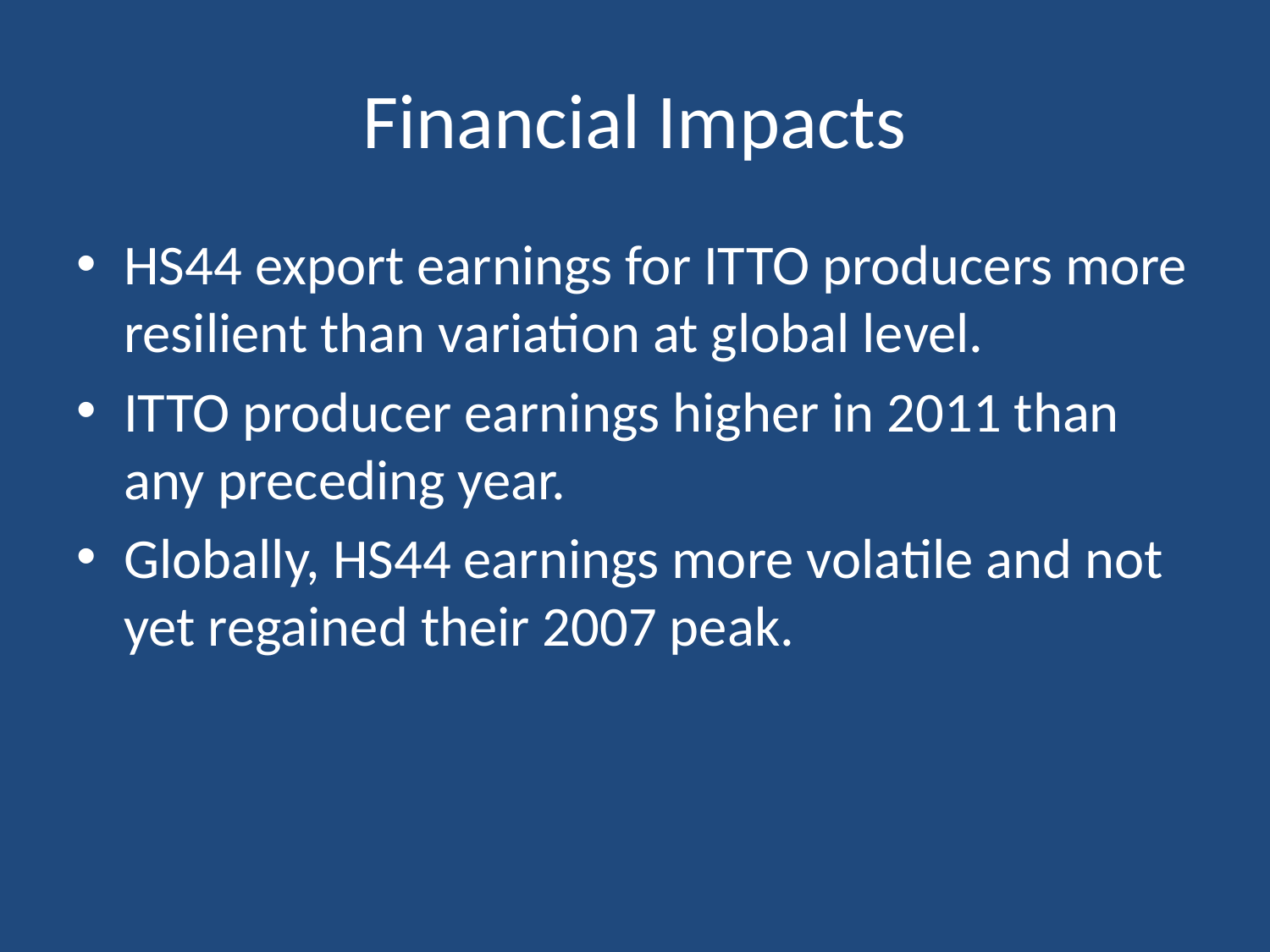

# Financial Impacts
HS44 export earnings for ITTO producers more resilient than variation at global level.
ITTO producer earnings higher in 2011 than any preceding year.
Globally, HS44 earnings more volatile and not yet regained their 2007 peak.